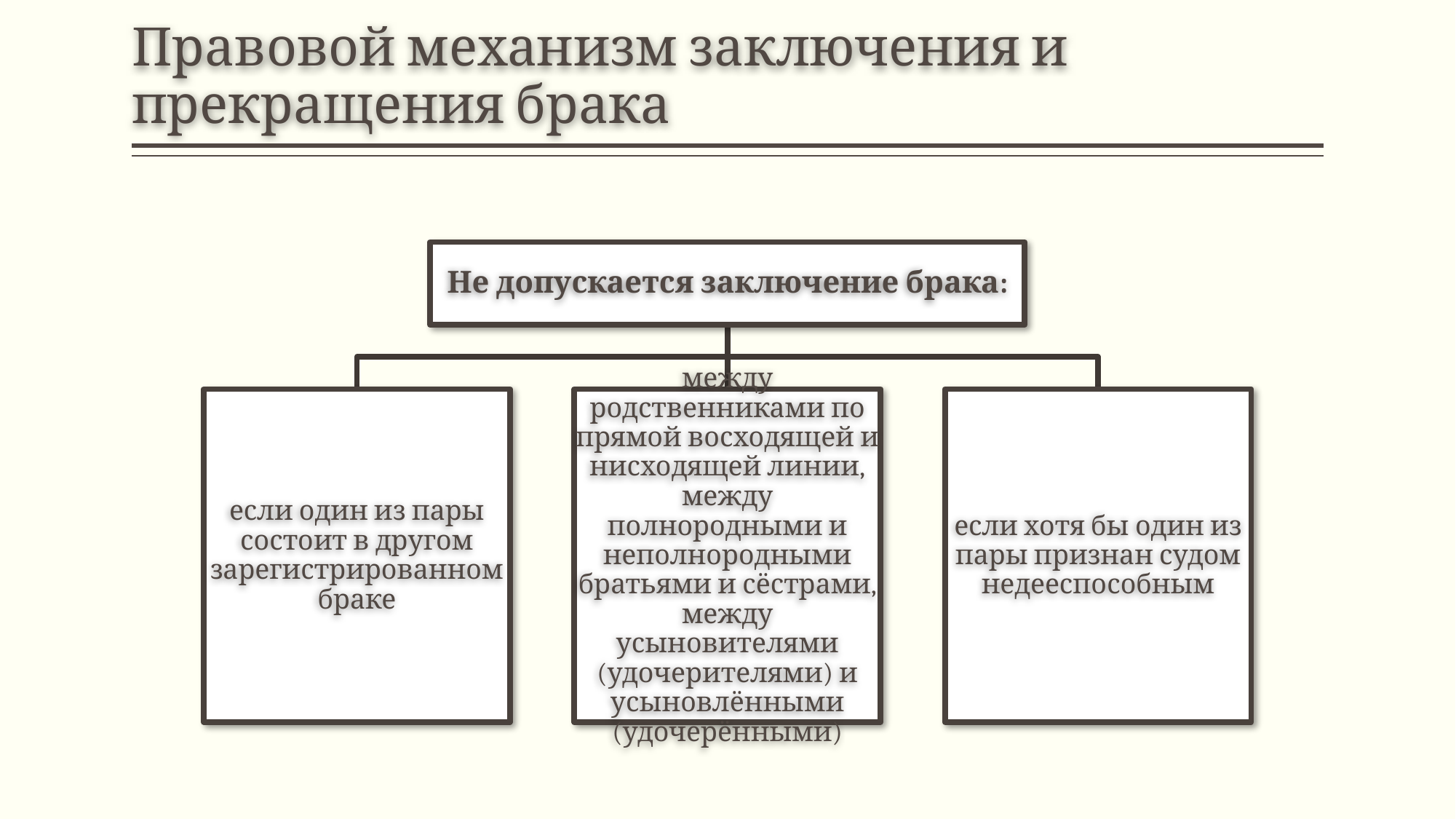

# Правовой механизм заключения и прекращения брака

Не допускается заключение брака:

если один из пары состоит в другом зарегистрированном браке

между родственниками по прямой восходящей и нисходящей линии, между полнородными и неполнородными братьями и сёстрами, между усыновителями (удочерителями) и усыновлёнными (удочерёнными)

если хотя бы один из пары признан судом недееспособным